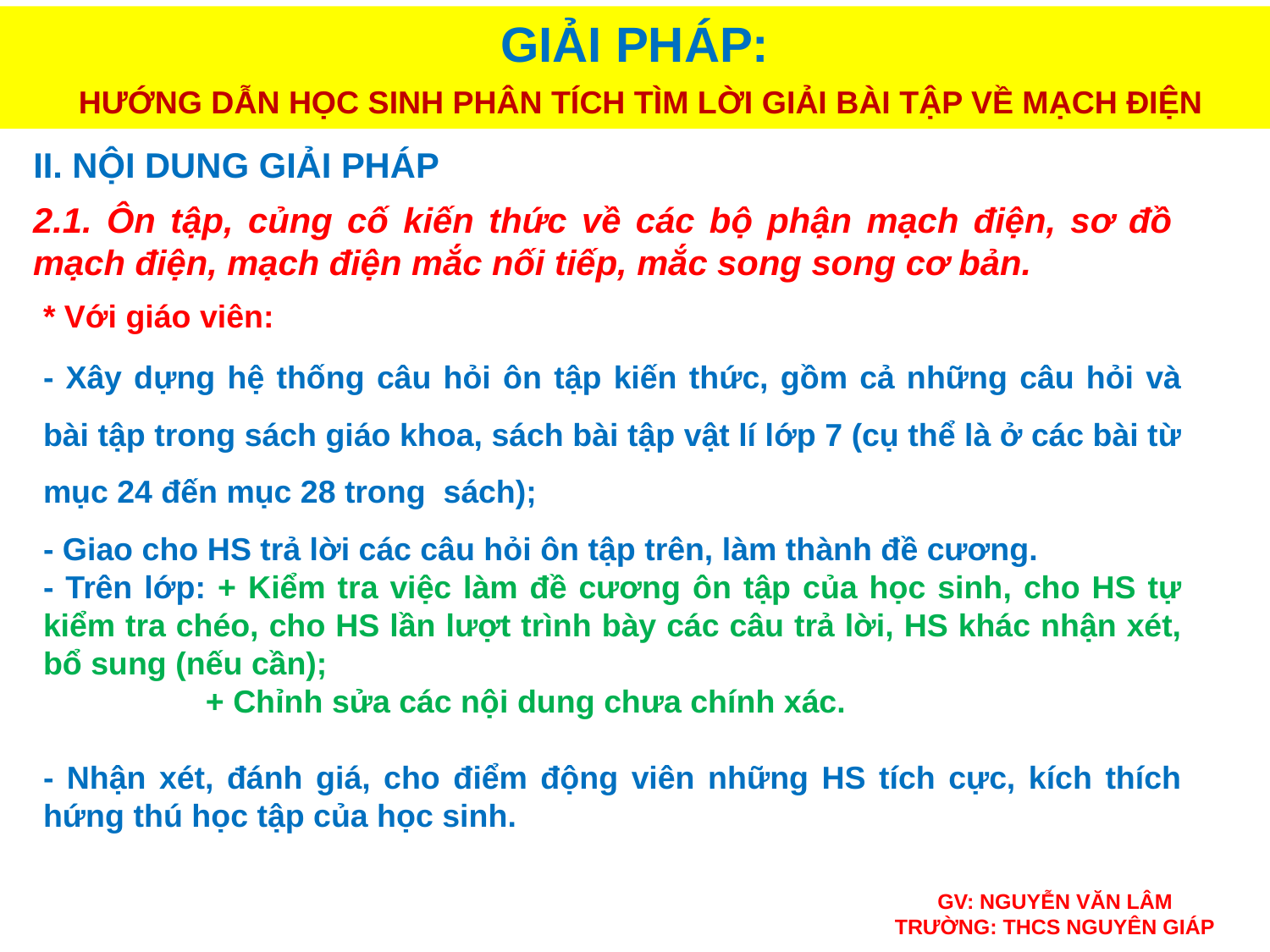

GIẢI PHÁP:
 HƯỚNG DẪN HỌC SINH PHÂN TÍCH TÌM LỜI GIẢI BÀI TẬP VỀ MẠCH ĐIỆN
II. NỘI DUNG GIẢI PHÁP
2.1. Ôn tập, củng cố kiến thức về các bộ phận mạch điện, sơ đồ mạch điện, mạch điện mắc nối tiếp, mắc song song cơ bản.
* Với giáo viên:

- Xây dựng hệ thống câu hỏi ôn tập kiến thức, gồm cả những câu hỏi và bài tập trong sách giáo khoa, sách bài tập vật lí lớp 7 (cụ thể là ở các bài từ mục 24 đến mục 28 trong  sách);
- Giao cho HS trả lời các câu hỏi ôn tập trên, làm thành đề cương.
- Trên lớp: + Kiểm tra việc làm đề cương ôn tập của học sinh, cho HS tự kiểm tra chéo, cho HS lần lượt trình bày các câu trả lời, HS khác nhận xét, bổ sung (nếu cần);
	    + Chỉnh sửa các nội dung chưa chính xác.

- Nhận xét, đánh giá, cho điểm động viên những HS tích cực, kích thích hứng thú học tập của học sinh.

GV: NGUYỄN VĂN LÂM
TRƯỜNG: THCS NGUYÊN GIÁP